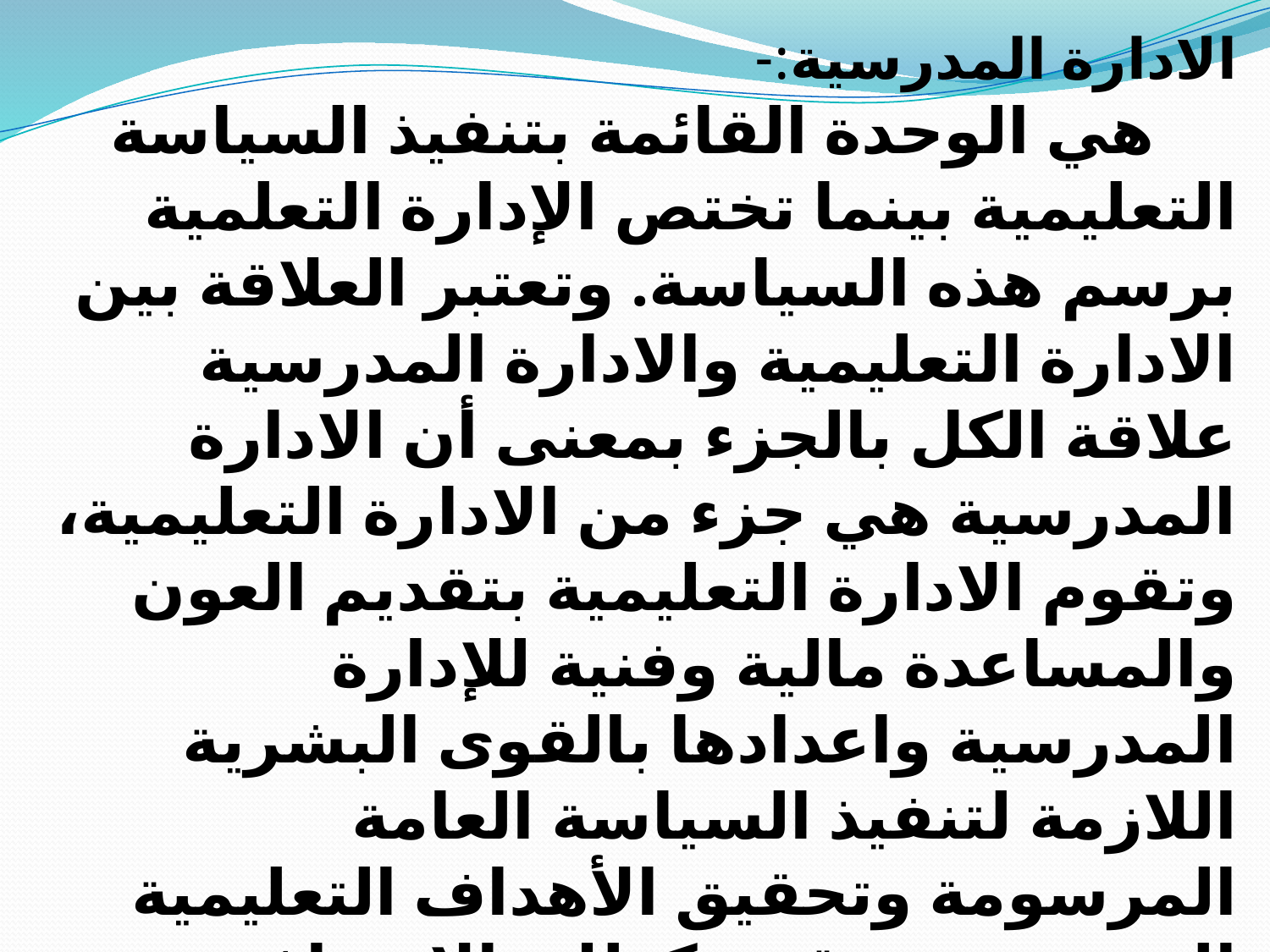

الادارة المدرسية:-
     هي الوحدة القائمة بتنفيذ السياسة التعليمية بينما تختص الإدارة التعلمية برسم هذه السياسة. وتعتبر العلاقة بين الادارة التعليمية والادارة المدرسية علاقة الكل بالجزء بمعنى أن الادارة المدرسية هي جزء من الادارة التعليمية، وتقوم الادارة التعليمية بتقديم العون والمساعدة مالية وفنية للإدارة المدرسية واعدادها بالقوى البشرية اللازمة لتنفيذ السياسة العامة المرسومة وتحقيق الأهداف التعليمية الموضوعة وتقوم كذلك بالإشراف والرقابة عليها لتضمن سلامة هذا التنفيذ .